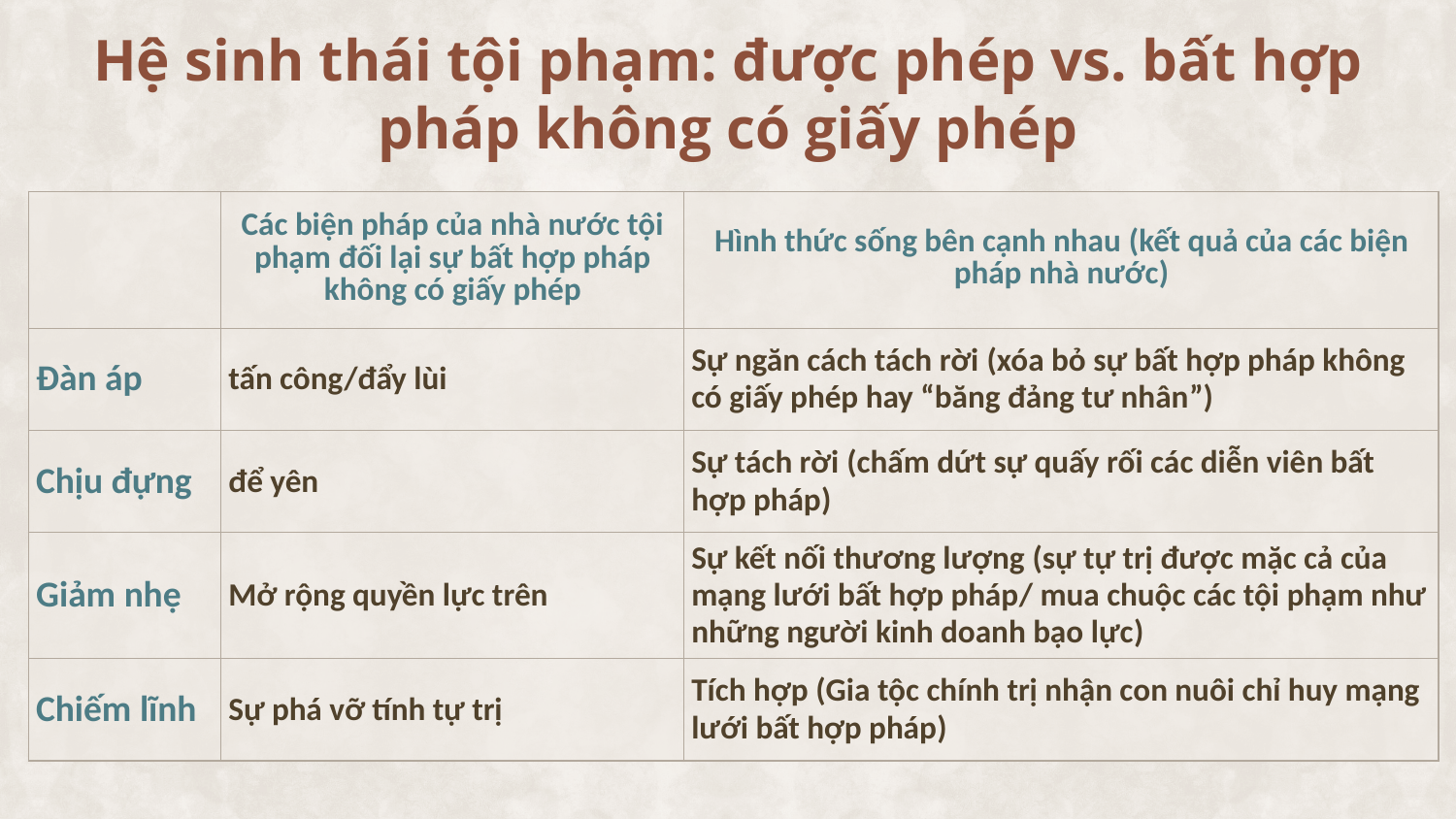

# Hệ sinh thái tội phạm: được phép vs. bất hợp pháp không có giấy phép
|  | Các biện pháp của nhà nước tội phạm đối lại sự bất hợp pháp không có giấy phép | Hình thức sống bên cạnh nhau (kết quả của các biện pháp nhà nước) |
| --- | --- | --- |
| Đàn áp | tấn công/đẩy lùi | Sự ngăn cách tách rời (xóa bỏ sự bất hợp pháp không có giấy phép hay “băng đảng tư nhân”) |
| Chịu đựng | để yên | Sự tách rời (chấm dứt sự quấy rối các diễn viên bất hợp pháp) |
| Giảm nhẹ | Mở rộng quyền lực trên | Sự kết nối thương lượng (sự tự trị được mặc cả của mạng lưới bất hợp pháp/ mua chuộc các tội phạm như những người kinh doanh bạo lực) |
| Chiếm lĩnh | Sự phá vỡ tính tự trị | Tích hợp (Gia tộc chính trị nhận con nuôi chỉ huy mạng lưới bất hợp pháp) |